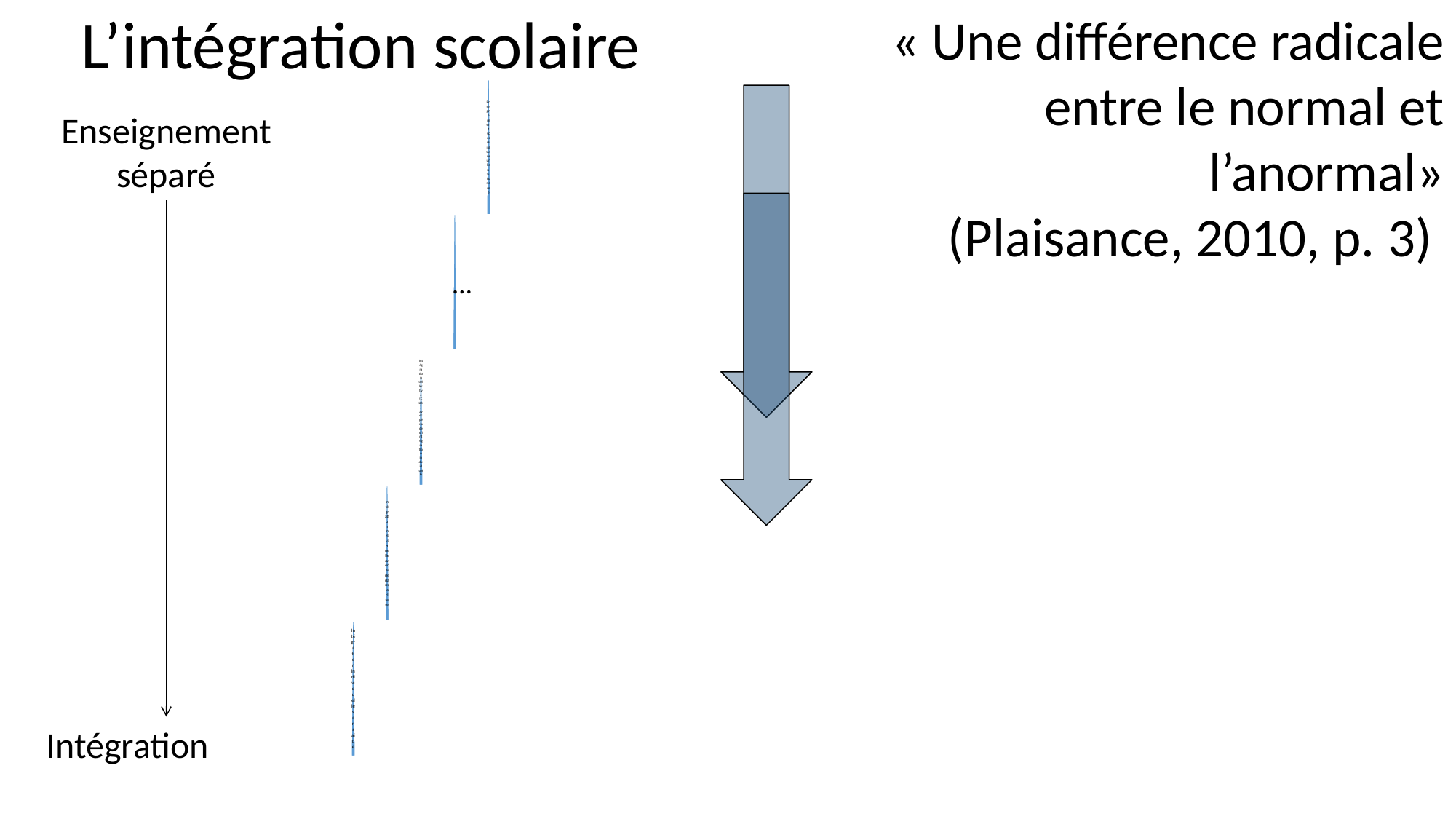

# L’intégration scolaire
« Une différence radicale entre le normal et l’anormal»
(Plaisance, 2010, p. 3)

…
Intégration individuelle avec aide dans la classe
Intégration individuelle sans aide
Intégration collective (CLIS) avec période d’intégration individuelle
Enseignement spécialisé dans un lieu  autonome
Enseignement séparé

Intégration